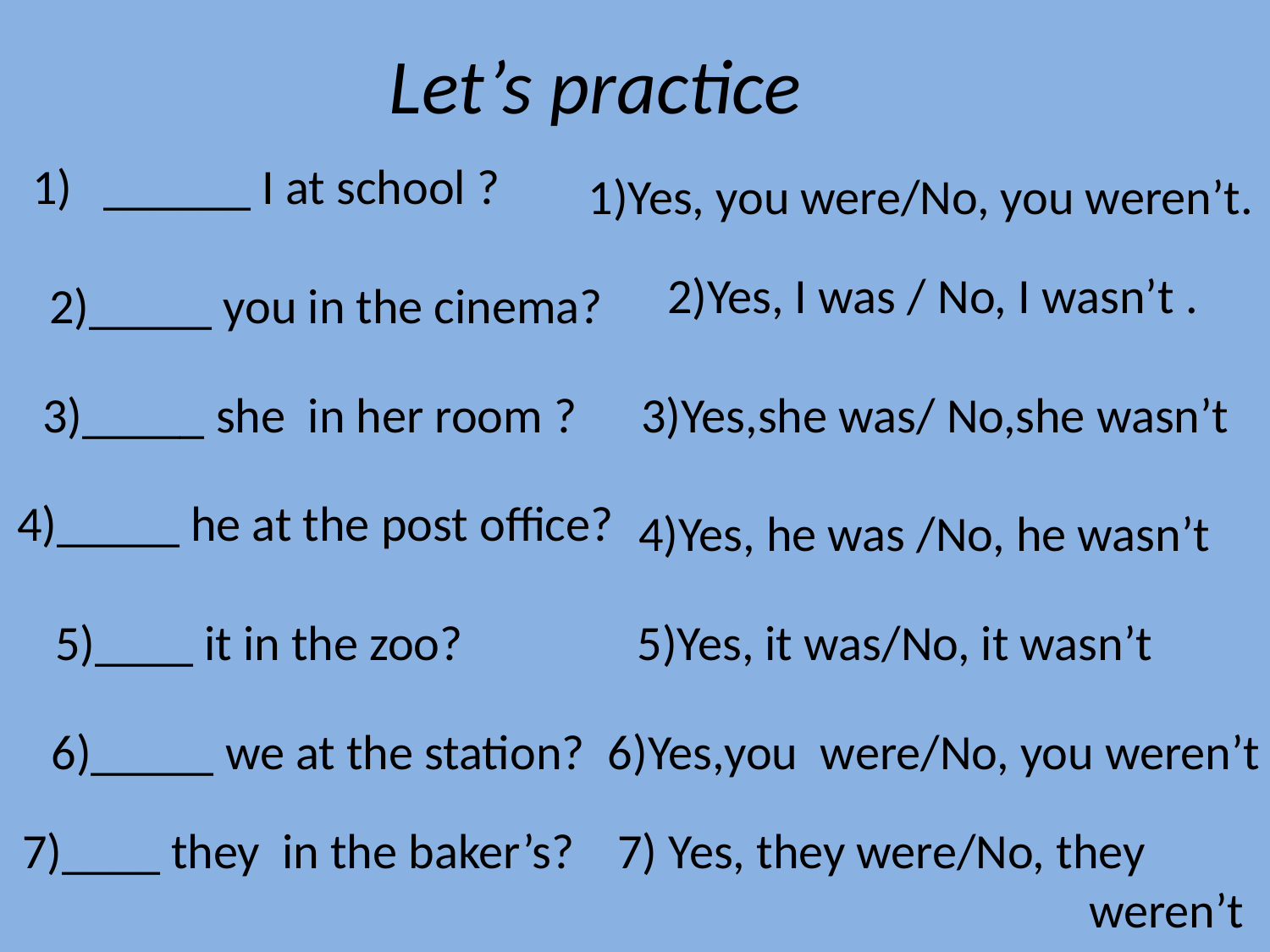

Let’s practice
______ I at school ?
1)Yes, you were/No, you weren’t.
2)Yes, I was / No, I wasn’t .
 2)_____ you in the cinema?
3)_____ she  in her room ?
3)Yes,she was/ No,she wasn’t
4)_____ he at the post office?
4)Yes, he was /No, he wasn’t
5)____ it in the zoo?
5)Yes, it was/No, it wasn’t
6)_____ we at the station?
6)Yes,you  were/No, you weren’t
7)____ they  in the baker’s?
7) Yes, they were/No, they
                                          weren’t